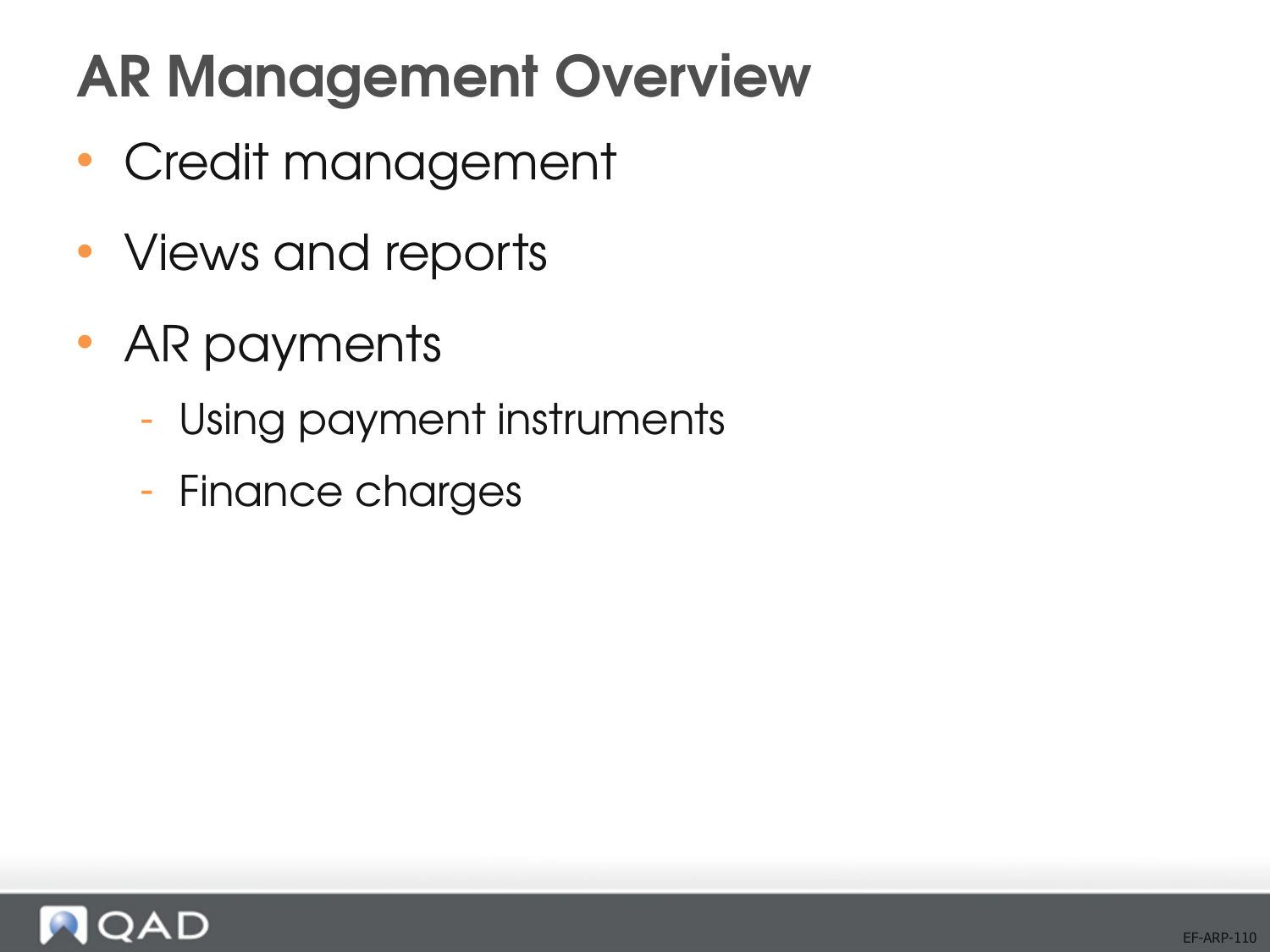

# AR Management Overview
Credit management
Views and reports
AR payments
Using payment instruments
Finance charges

EF-ARP-110